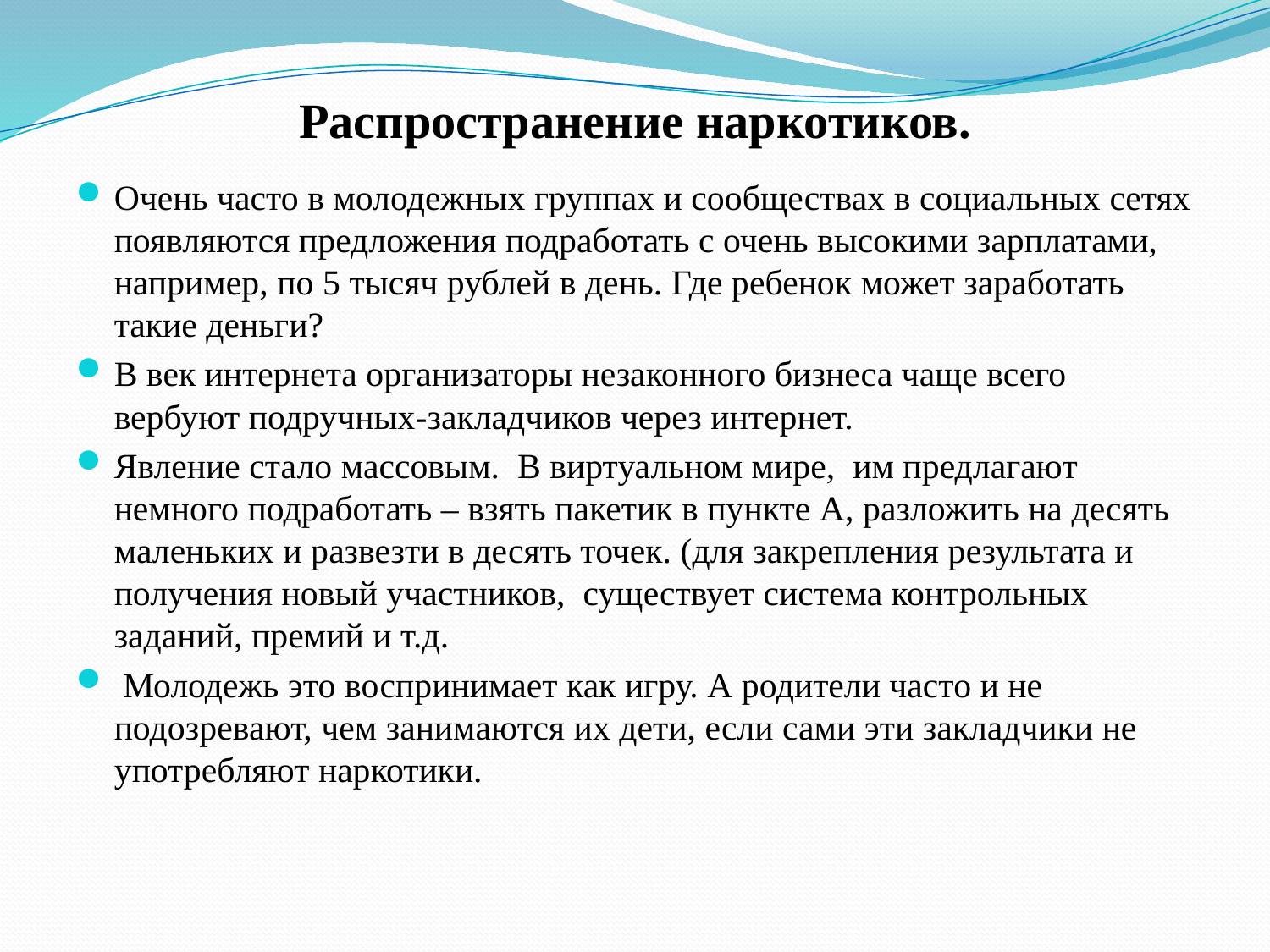

# Распространение наркотиков.
Очень часто в молодежных группах и сообществах в социальных сетях появляются предложения подработать с очень высокими зарплатами, например, по 5 тысяч рублей в день. Где ребенок может заработать такие деньги?
В век интернета организаторы незаконного бизнеса чаще всего вербуют подручных-закладчиков через интернет.
Явление стало массовым.  В виртуальном мире,  им предлагают немного подработать – взять пакетик в пункте А, разложить на десять маленьких и развезти в десять точек. (для закрепления результата и получения новый участников,  существует система контрольных заданий, премий и т.д.
 Молодежь это воспринимает как игру. А родители часто и не подозревают, чем занимаются их дети, если сами эти закладчики не употребляют наркотики.